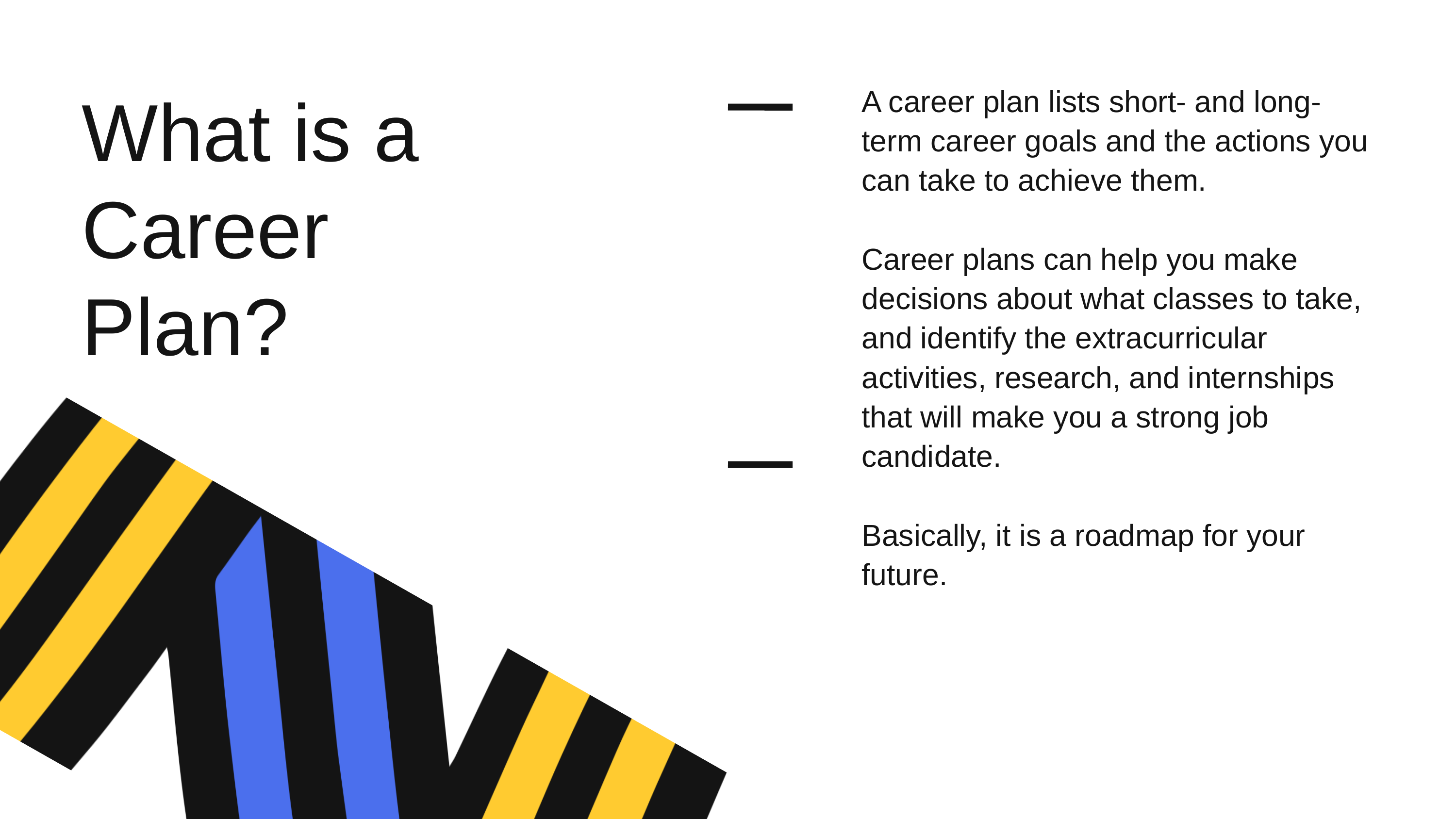

A career plan lists short- and long-term career goals and the actions you can take to achieve them.

Career plans can help you make decisions about what classes to take, and identify the extracurricular activities, research, and internships that will make you a strong job candidate.

Basically, it is a roadmap for your future.

What is a Career Plan?